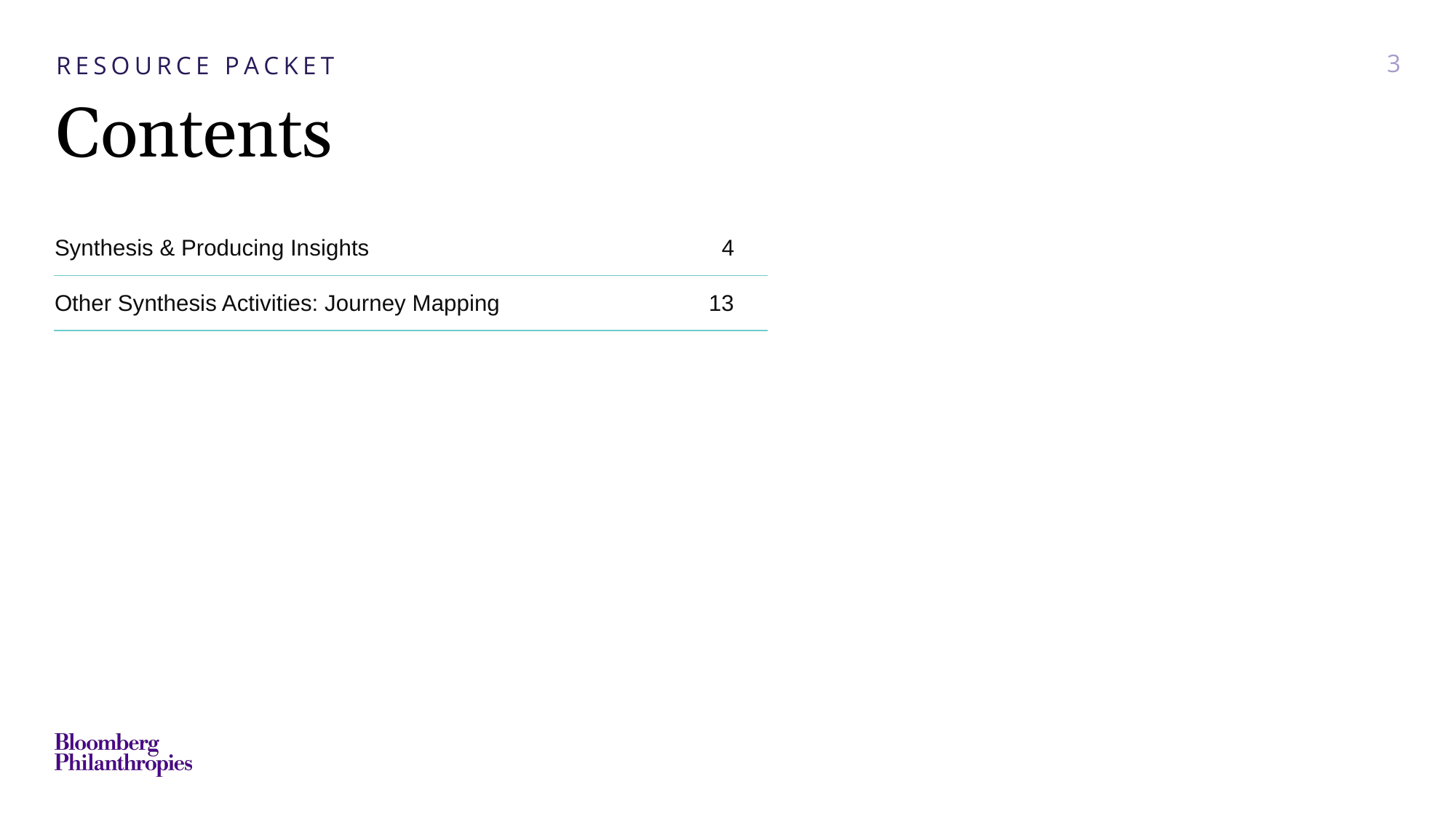

RESOURCE PACKET
3
Contents
| Synthesis & Producing Insights | 4 |
| --- | --- |
| Other Synthesis Activities: Journey Mapping | 13 |
|  |  |
|  |  |
|  |  |